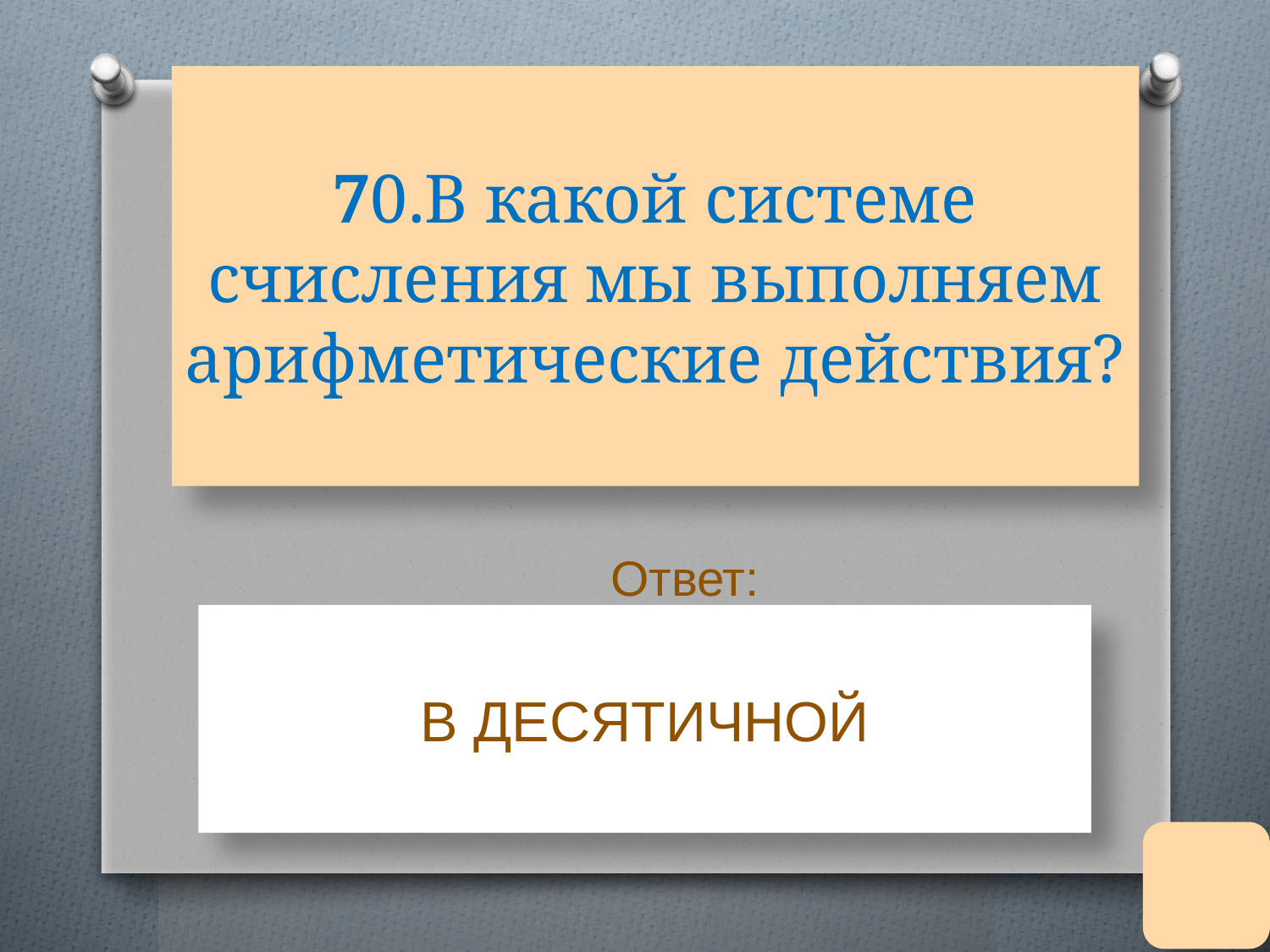

# 70.В какой системе счисления мы выполняем арифметические действия?
Ответ:
В ДЕСЯТИЧНОЙ